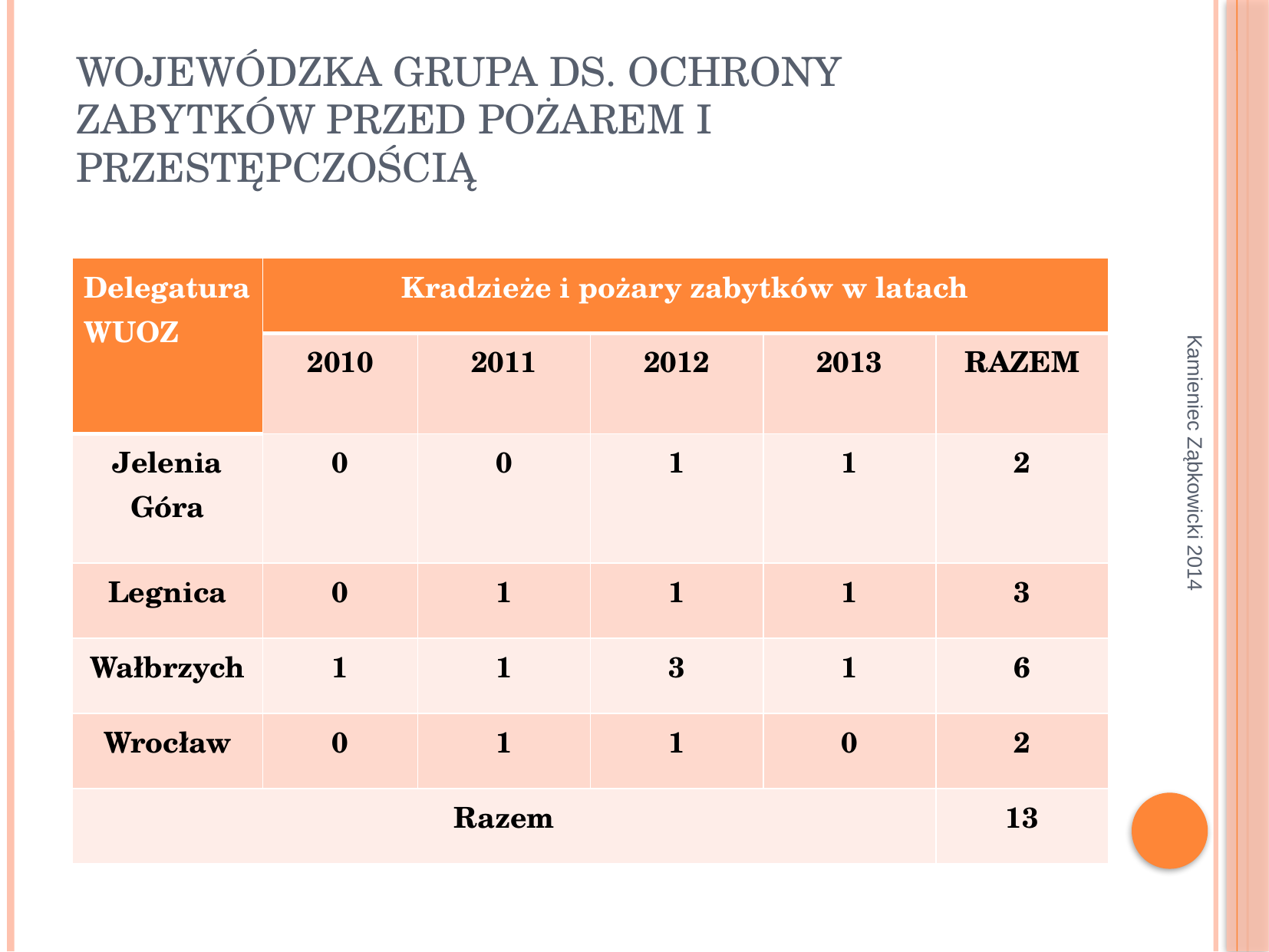

# Wojewódzka Grupa ds. Ochrony Zabytków przed Pożarem i przestępczością
| Delegatura WUOZ | Kradzieże i pożary zabytków w latach |  |  |  |  |
| --- | --- | --- | --- | --- | --- |
|  | 2010 | 2011 | 2012 | 2013 | RAZEM |
| Jelenia Góra | 0 | 0 | 1 | 1 | 2 |
| Legnica | 0 | 1 | 1 | 1 | 3 |
| Wałbrzych | 1 | 1 | 3 | 1 | 6 |
| Wrocław | 0 | 1 | 1 | 0 | 2 |
| Razem |  |  |  |  | 13 |
Kamieniec Ząbkowicki 2014